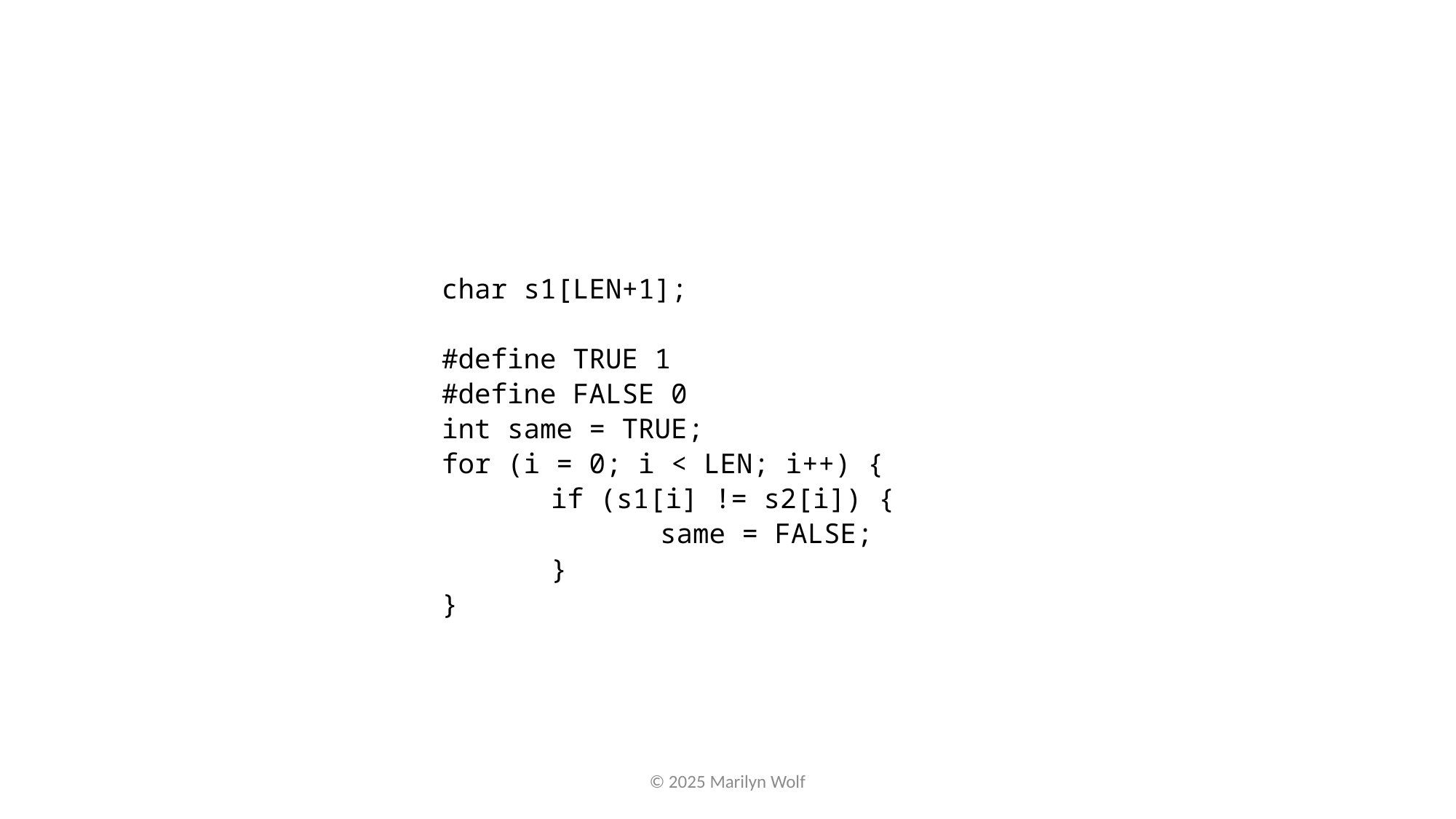

char s1[LEN+1];

#define TRUE 1
#define FALSE 0
int same = TRUE;
for (i = 0; i < LEN; i++) {
	if (s1[i] != s2[i]) {
		same = FALSE;
	}
}
© 2025 Marilyn Wolf